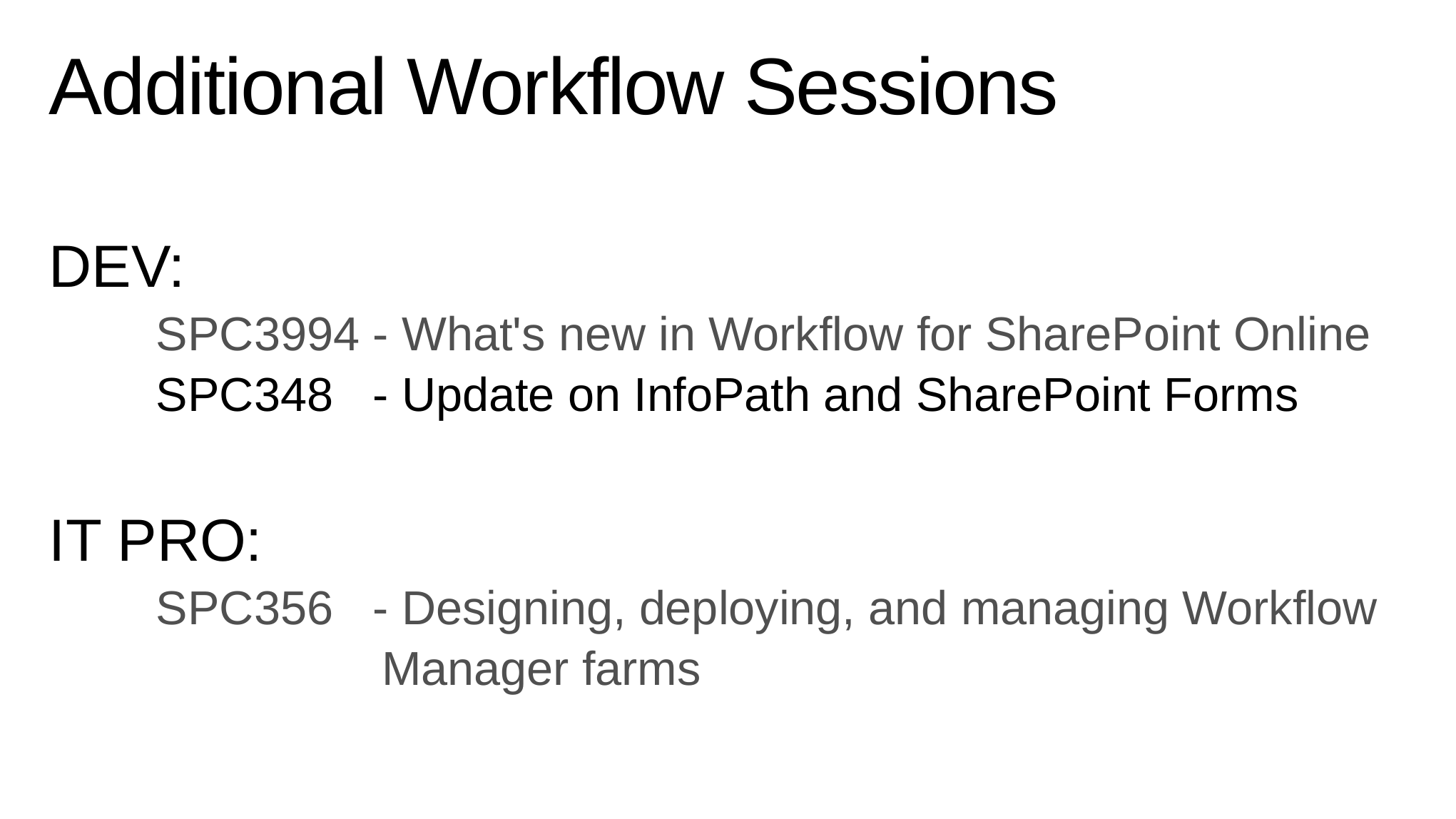

# Additional Workflow Sessions

DEV:
	SPC3994 - What's new in Workflow for SharePoint Online
	SPC348   - Update on InfoPath and SharePoint Forms

IT PRO:
	SPC356   - Designing, deploying, and managing Workflow
		         Manager farms